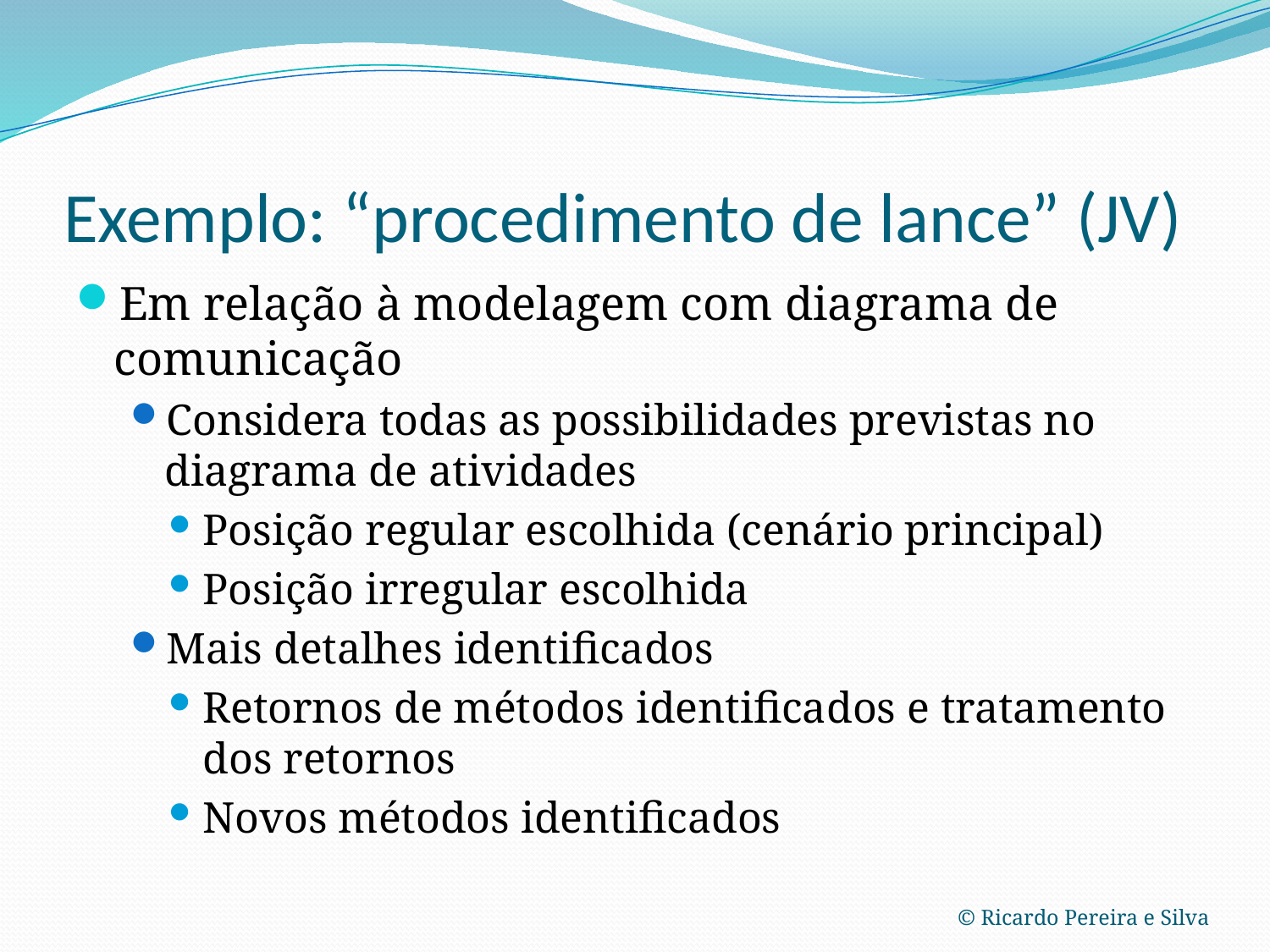

# Exemplo: “procedimento de lance” (JV)
Em relação à modelagem com diagrama de comunicação
Considera todas as possibilidades previstas no diagrama de atividades
Posição regular escolhida (cenário principal)
Posição irregular escolhida
Mais detalhes identificados
Retornos de métodos identificados e tratamento dos retornos
Novos métodos identificados

© Ricardo Pereira e Silva